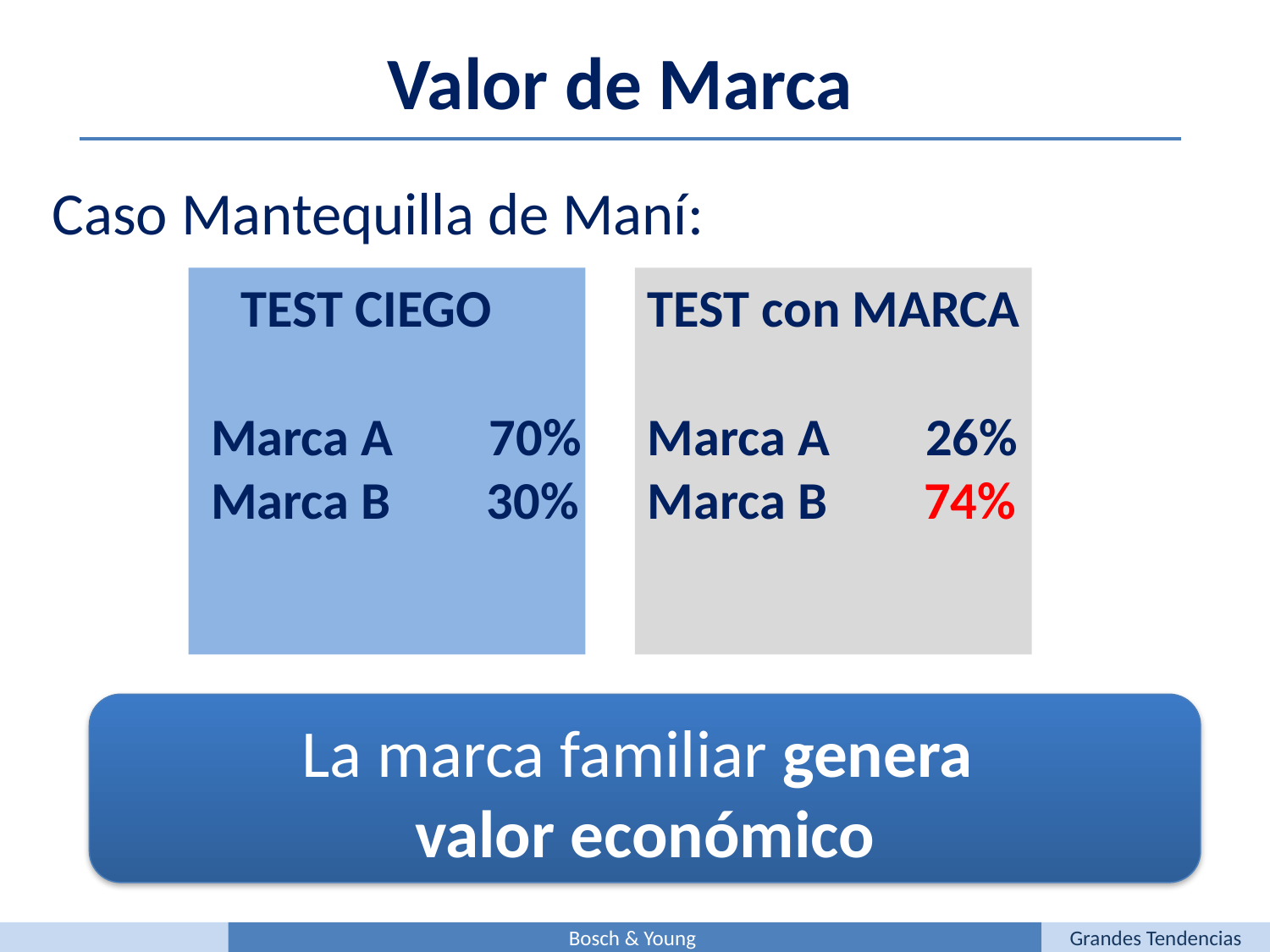

Valor de Marca
Caso Mantequilla de Maní:

TEST CIEGO

TEST con MARCA
Marca A        70%
Marca B        30%
Marca A        26%
Marca B        74%

La marca familiar genera
valor económico

Bosch & Young
Grandes Tendencias